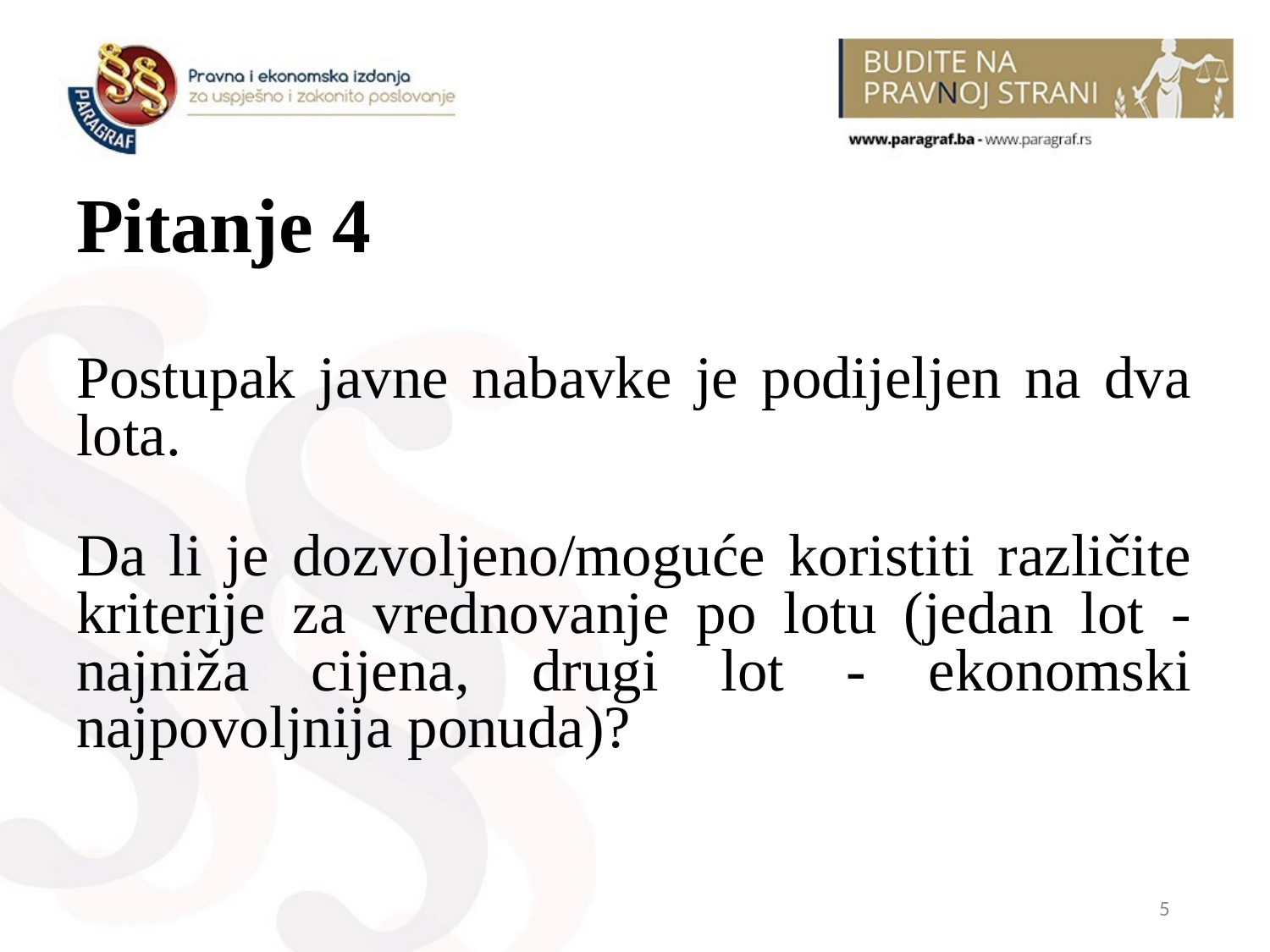

# Pitanje 4
Postupak javne nabavke je podijeljen na dva lota.

Da li je dozvoljeno/moguće koristiti različite kriterije za vrednovanje po lotu (jedan lot - najniža cijena, drugi lot - ekonomski najpovoljnija ponuda)?

5